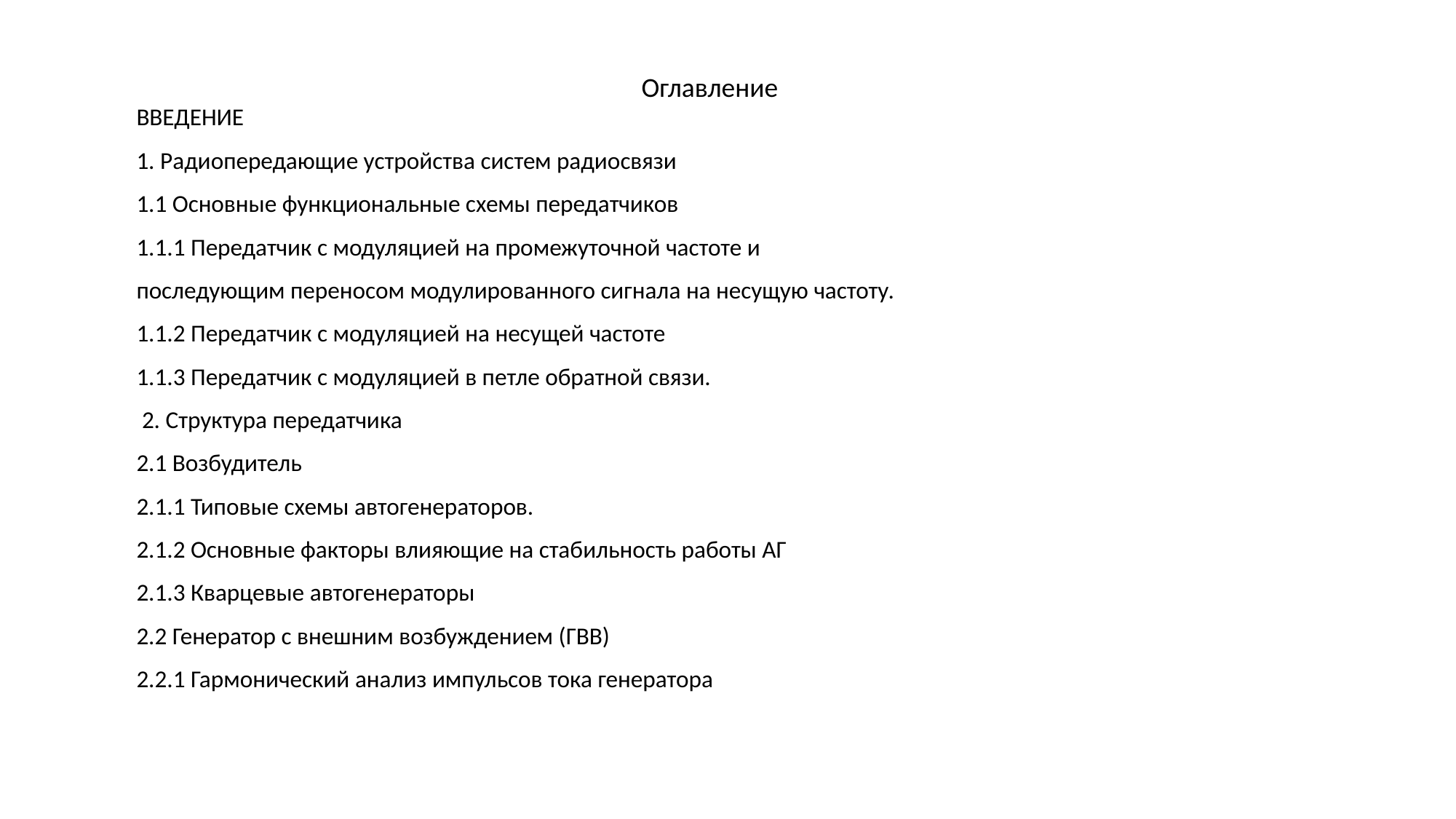

Оглавление
ВВЕДЕНИЕ
1. Радиопередающие устройства систем радиосвязи
1.1 Основные функциональные схемы передатчиков
1.1.1 Передатчик с модуляцией на промежуточной частоте и
последующим переносом модулированного сигнала на несущую частоту.
1.1.2 Передатчик с модуляцией на несущей частоте
1.1.3 Передатчик с модуляцией в петле обратной связи.
 2. Структура передатчика
2.1 Возбудитель
2.1.1 Типовые схемы автогенераторов.
2.1.2 Основные факторы влияющие на стабильность работы АГ
2.1.3 Кварцевые автогенераторы
2.2 Генератор с внешним возбуждением (ГВВ)
2.2.1 Гармонический анализ импульсов тока генератора